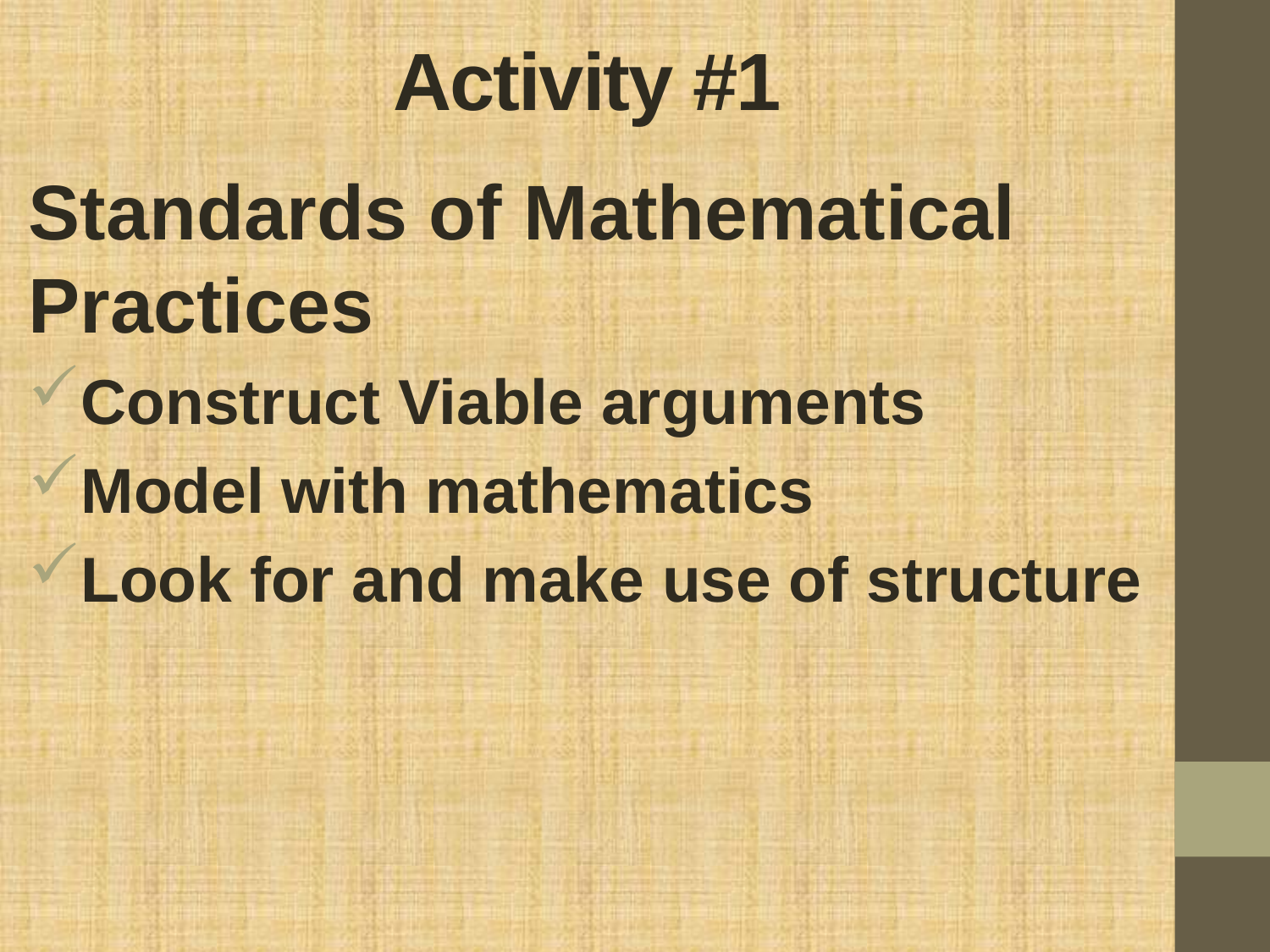

# Activity #1
Standards of Mathematical Practices
Construct Viable arguments
Model with mathematics
Look for and make use of structure